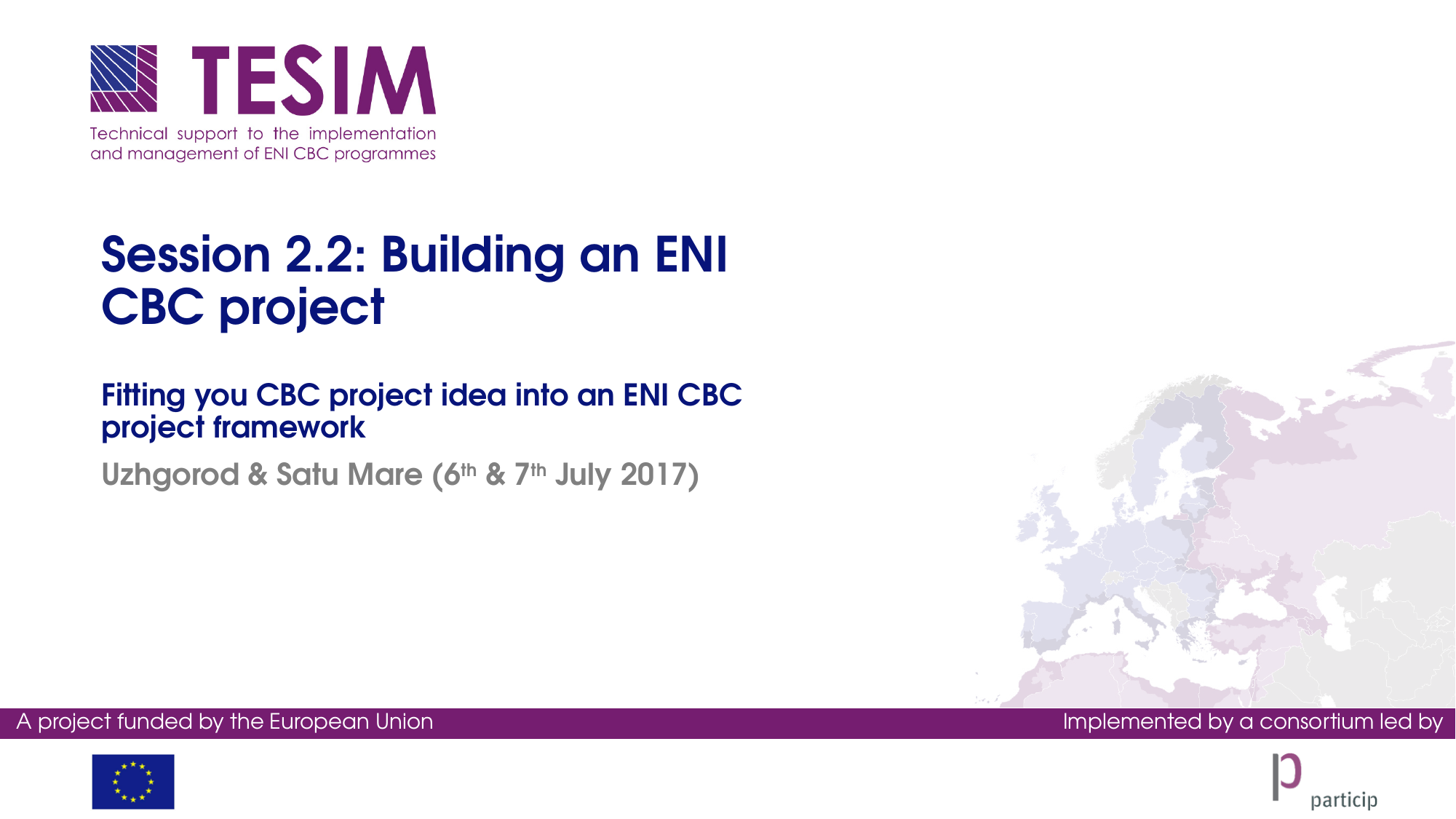

# Session 2.2: Building an ENI CBC project
Fitting you CBC project idea into an ENI CBC project framework
Uzhgorod & Satu Mare (6th & 7th July 2017)